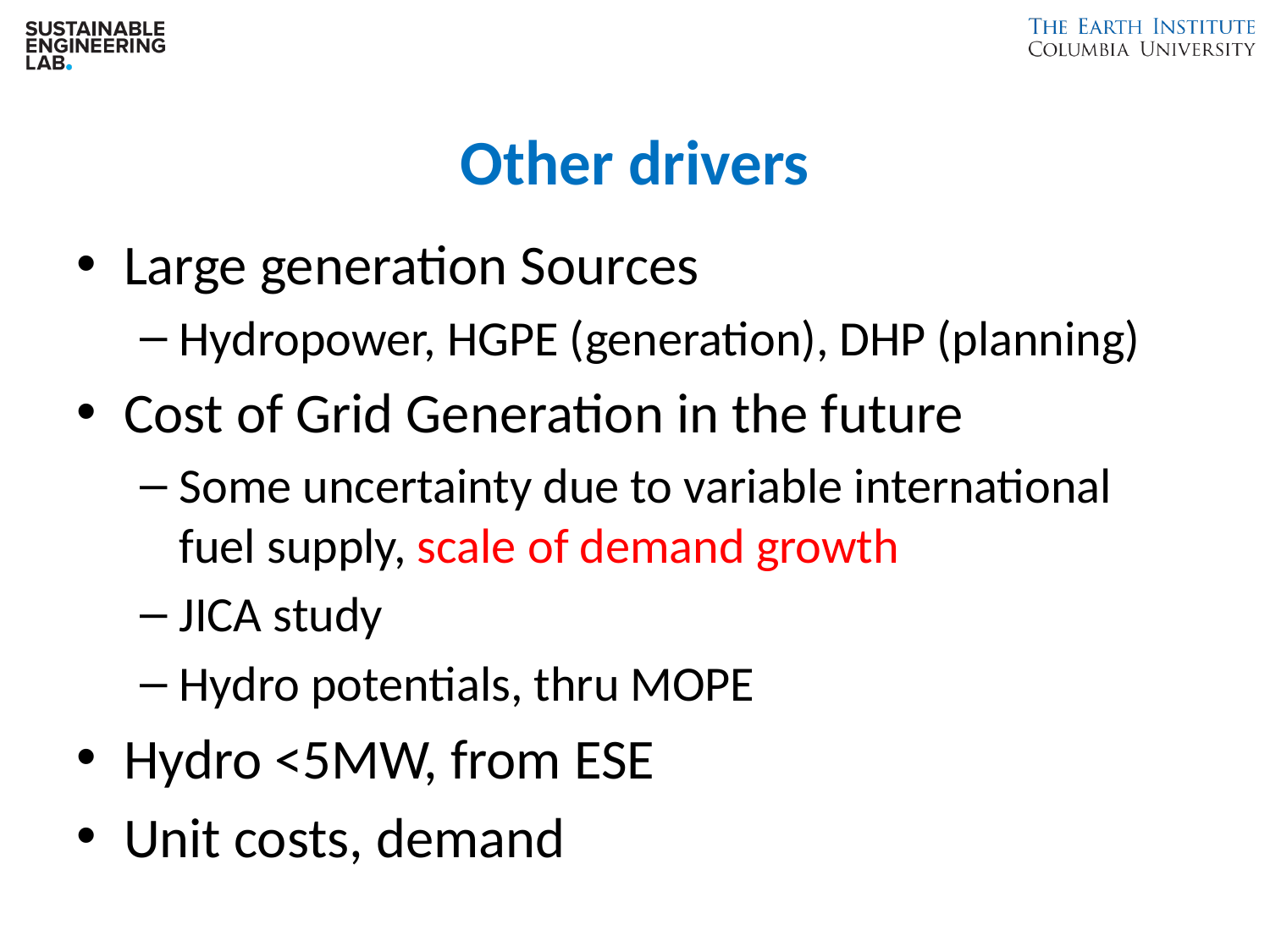

# Other drivers
Large generation Sources
Hydropower, HGPE (generation), DHP (planning)
Cost of Grid Generation in the future
Some uncertainty due to variable international fuel supply, scale of demand growth
JICA study
Hydro potentials, thru MOPE
Hydro <5MW, from ESE
Unit costs, demand